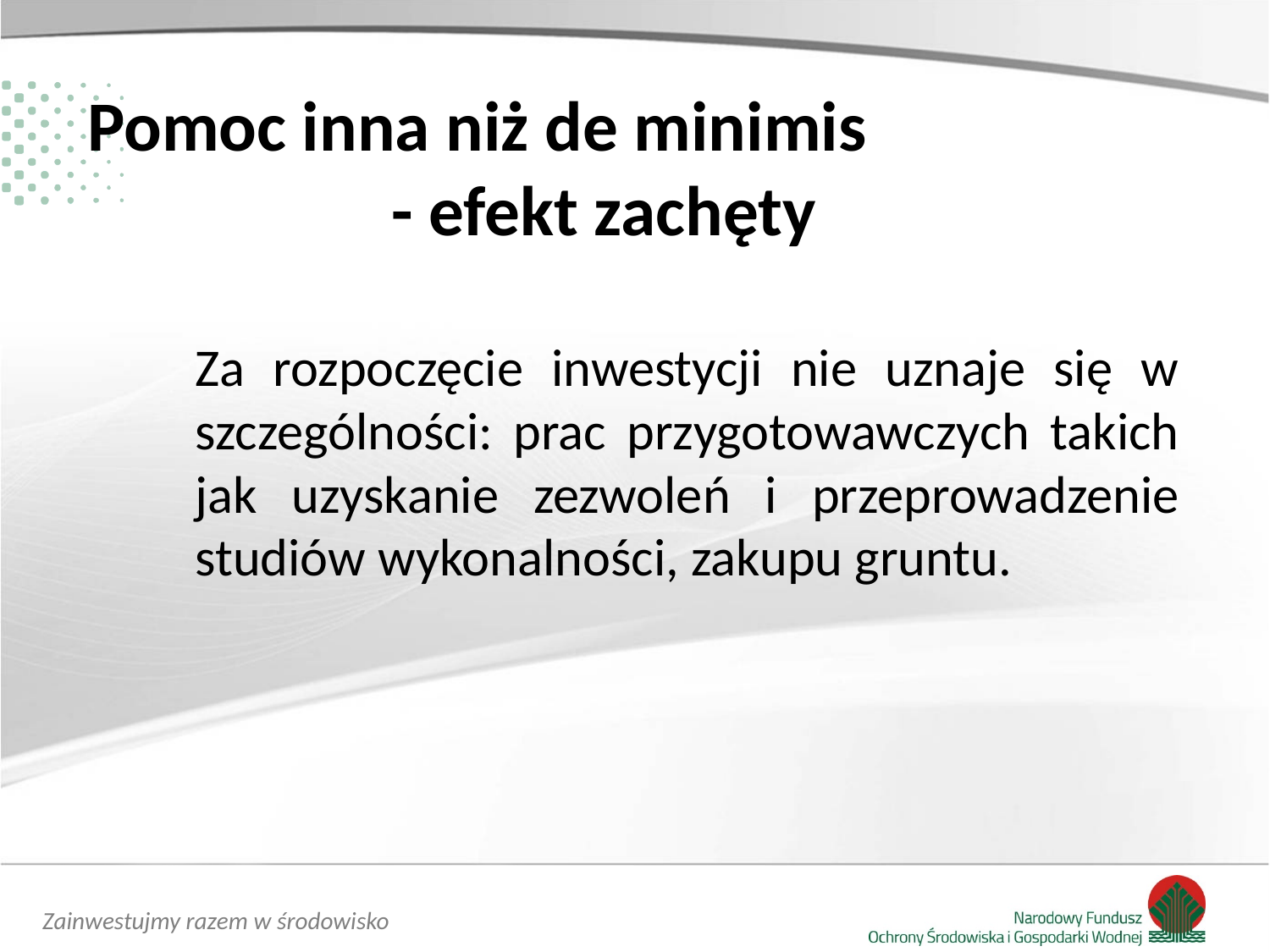

Pomoc inna niż de minimis
- efekt zachęty

	Za rozpoczęcie inwestycji nie uznaje się w szczególności: prac przygotowawczych takich jak uzyskanie zezwoleń i przeprowadzenie studiów wykonalności, zakupu gruntu.